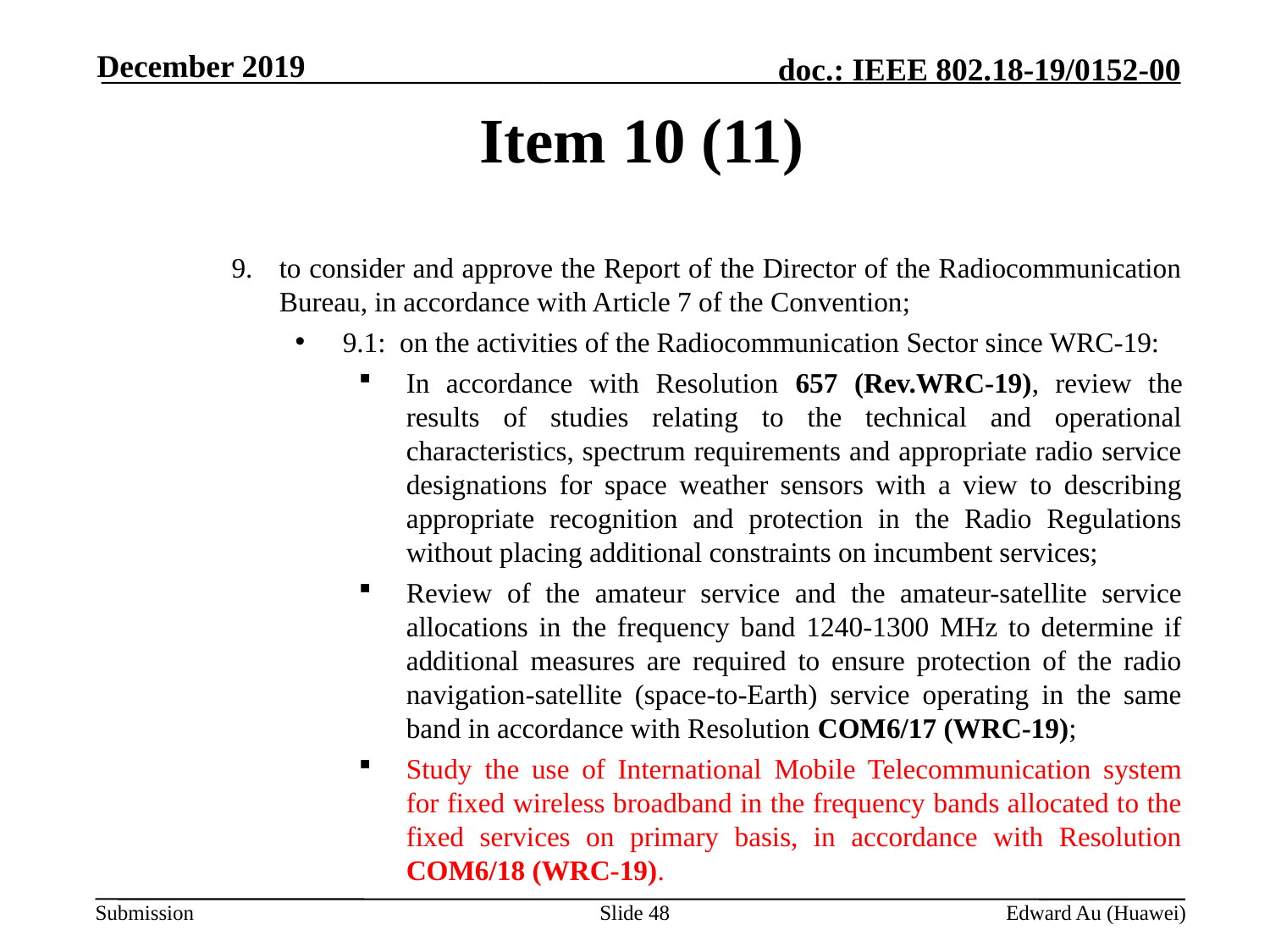

December 2019
# Item 10 (11)
to consider and approve the Report of the Director of the Radiocommunication Bureau, in accordance with Article 7 of the Convention;
9.1:  on the activities of the Radiocommunication Sector since WRC-19:
In accordance with Resolution 657 (Rev.WRC-19), review the results of studies relating to the technical and operational characteristics, spectrum requirements and appropriate radio service designations for space weather sensors with a view to describing appropriate recognition and protection in the Radio Regulations without placing additional constraints on incumbent services;
Review of the amateur service and the amateur-satellite service allocations in the frequency band 1240-1300 MHz to determine if additional measures are required to ensure protection of the radio navigation-satellite (space-to-Earth) service operating in the same band in accordance with Resolution COM6/17 (WRC-19);
Study the use of International Mobile Telecommunication system for fixed wireless broadband in the frequency bands allocated to the fixed services on primary basis, in accordance with Resolution COM6/18 (WRC-19).
Slide 48
Edward Au (Huawei)